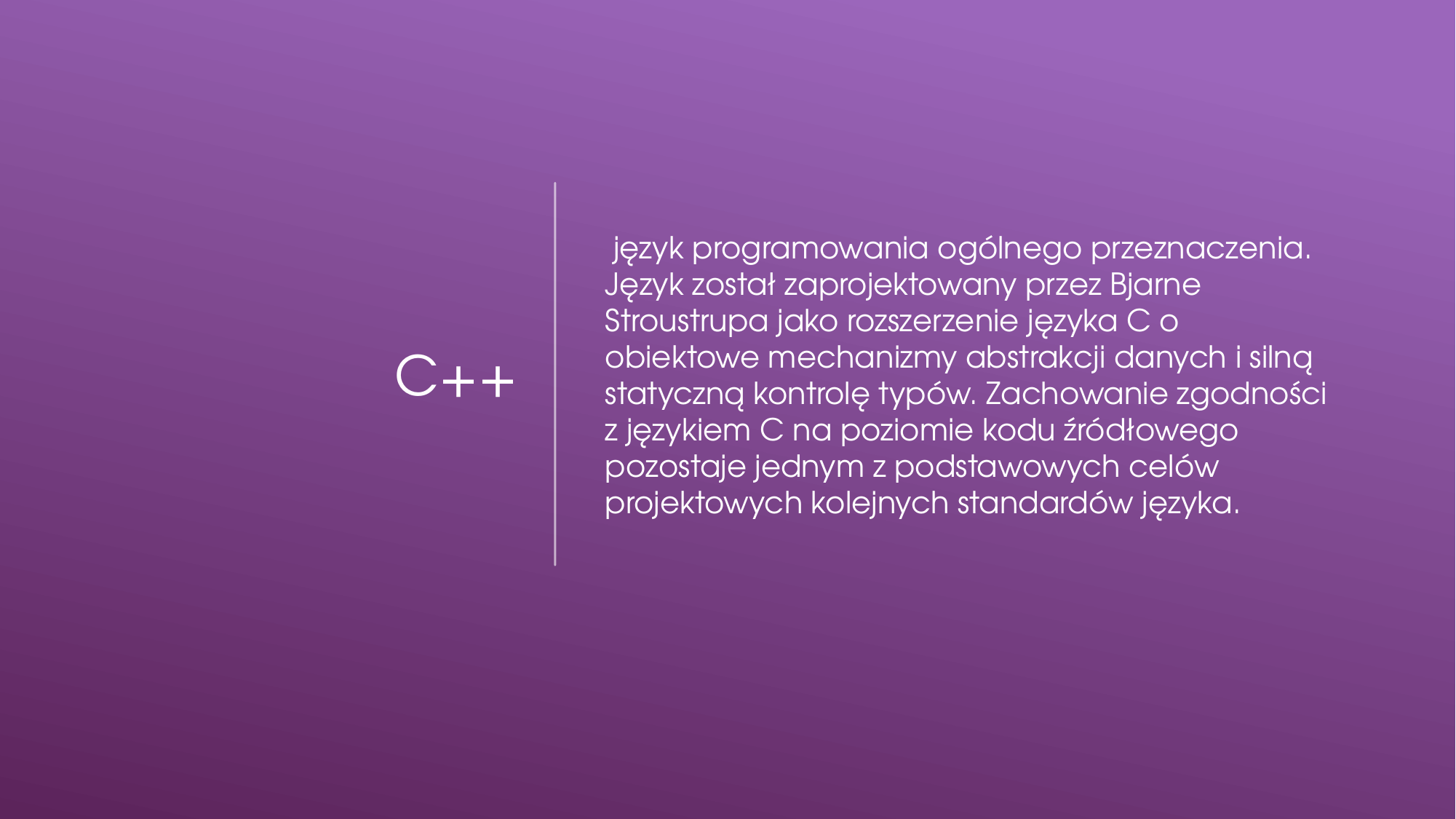

# C++
 język programowania ogólnego przeznaczenia. Język został zaprojektowany przez Bjarne Stroustrupa jako rozszerzenie języka C o obiektowe mechanizmy abstrakcji danych i silną statyczną kontrolę typów. Zachowanie zgodności z językiem C na poziomie kodu źródłowego pozostaje jednym z podstawowych celów projektowych kolejnych standardów języka.